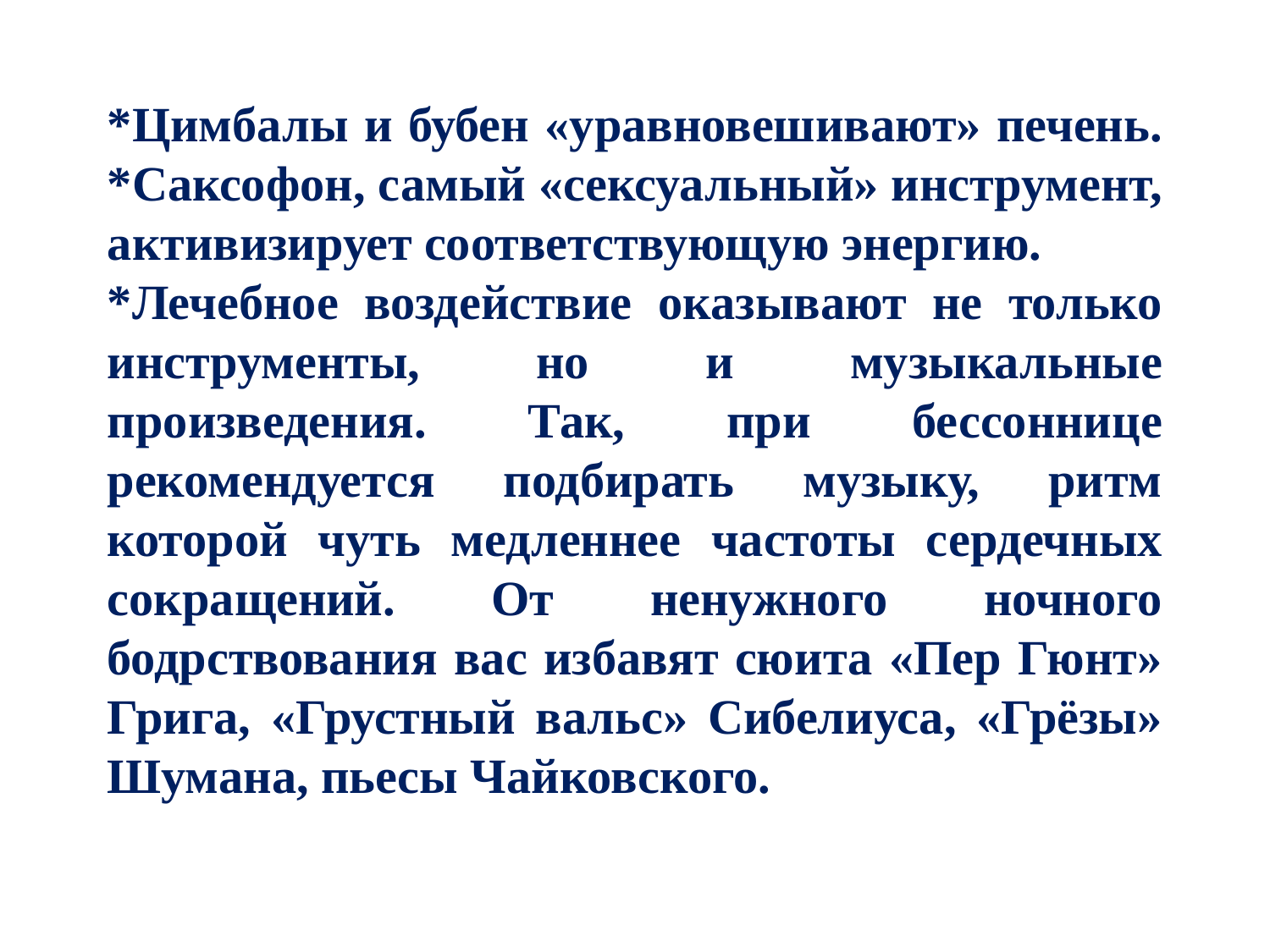

*Цимбалы и бубен «уравновешивают» печень. *Саксофон, самый «сексуальный» инструмент, активизирует соответствующую энергию.
*Лечебное воздействие оказывают не только инструменты, но и музыкальные произведения. Так, при бессоннице рекомендуется подбирать музыку, ритм которой чуть медленнее частоты сердечных сокращений. От ненужного ночного бодрствования вас избавят сюита «Пер Гюнт» Грига, «Грустный вальс» Сибелиуса, «Грёзы» Шумана, пьесы Чайковского.